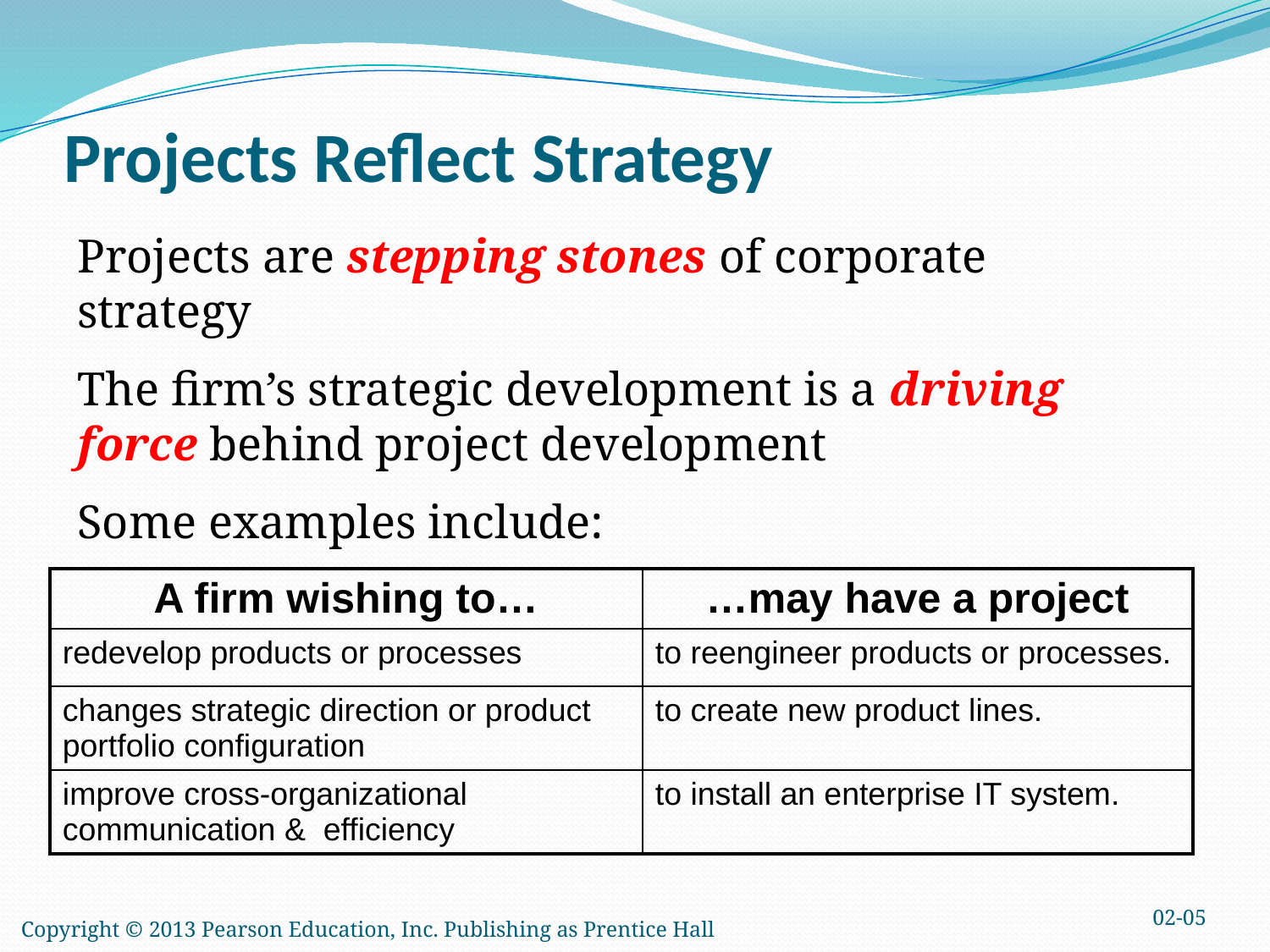

# Projects Reflect Strategy
Projects are stepping stones of corporate strategy
The firm’s strategic development is a driving force behind project development
Some examples include:
| A firm wishing to… | …may have a project |
| --- | --- |
| redevelop products or processes | to reengineer products or processes. |
| changes strategic direction or product portfolio configuration | to create new product lines. |
| improve cross-organizational communication & efficiency | to install an enterprise IT system. |
02-05